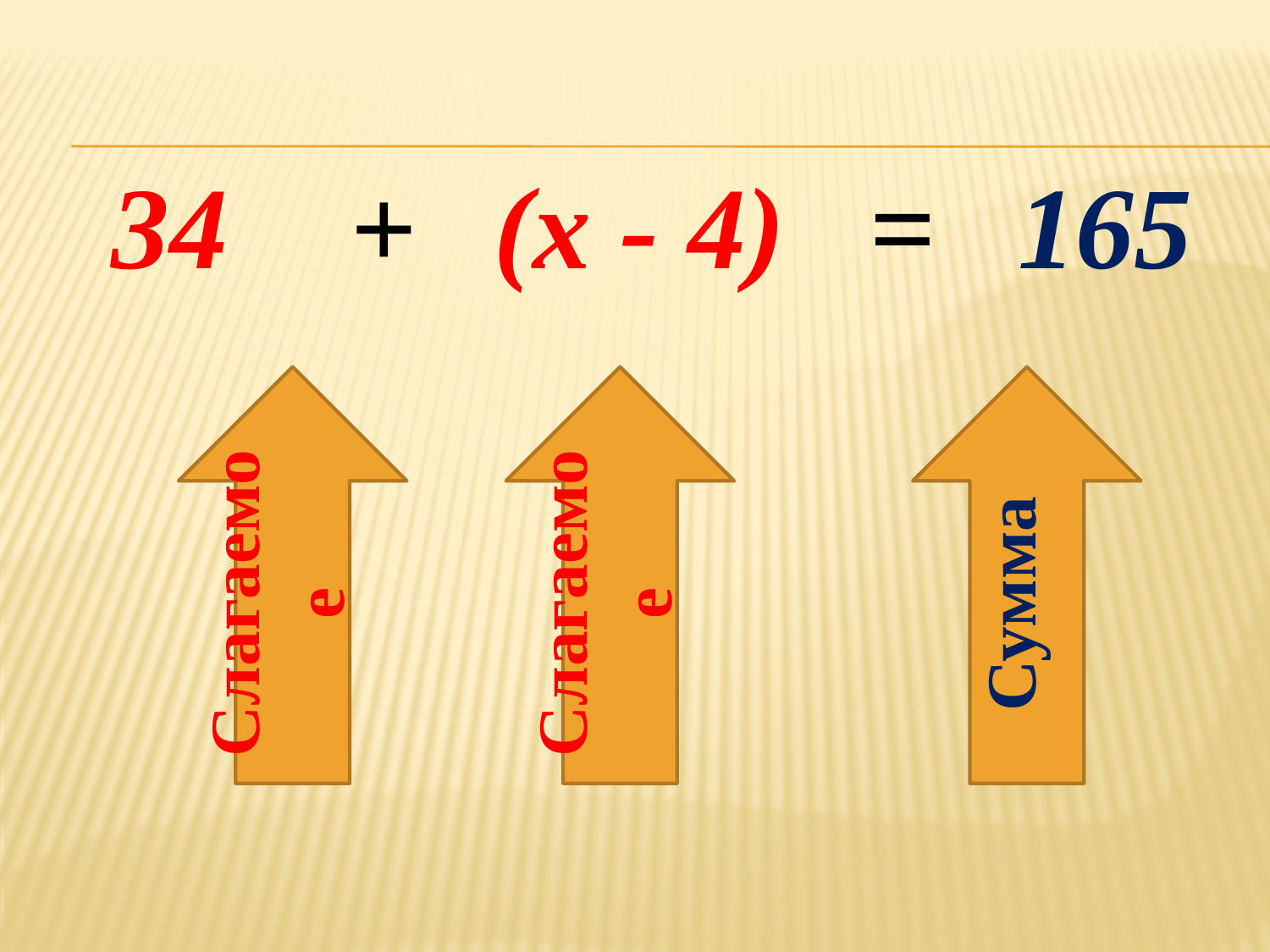

| 34 | + | (х - 4) | = | 165 |
| --- | --- | --- | --- | --- |
Слагаемое

Слагаемое

Сумма